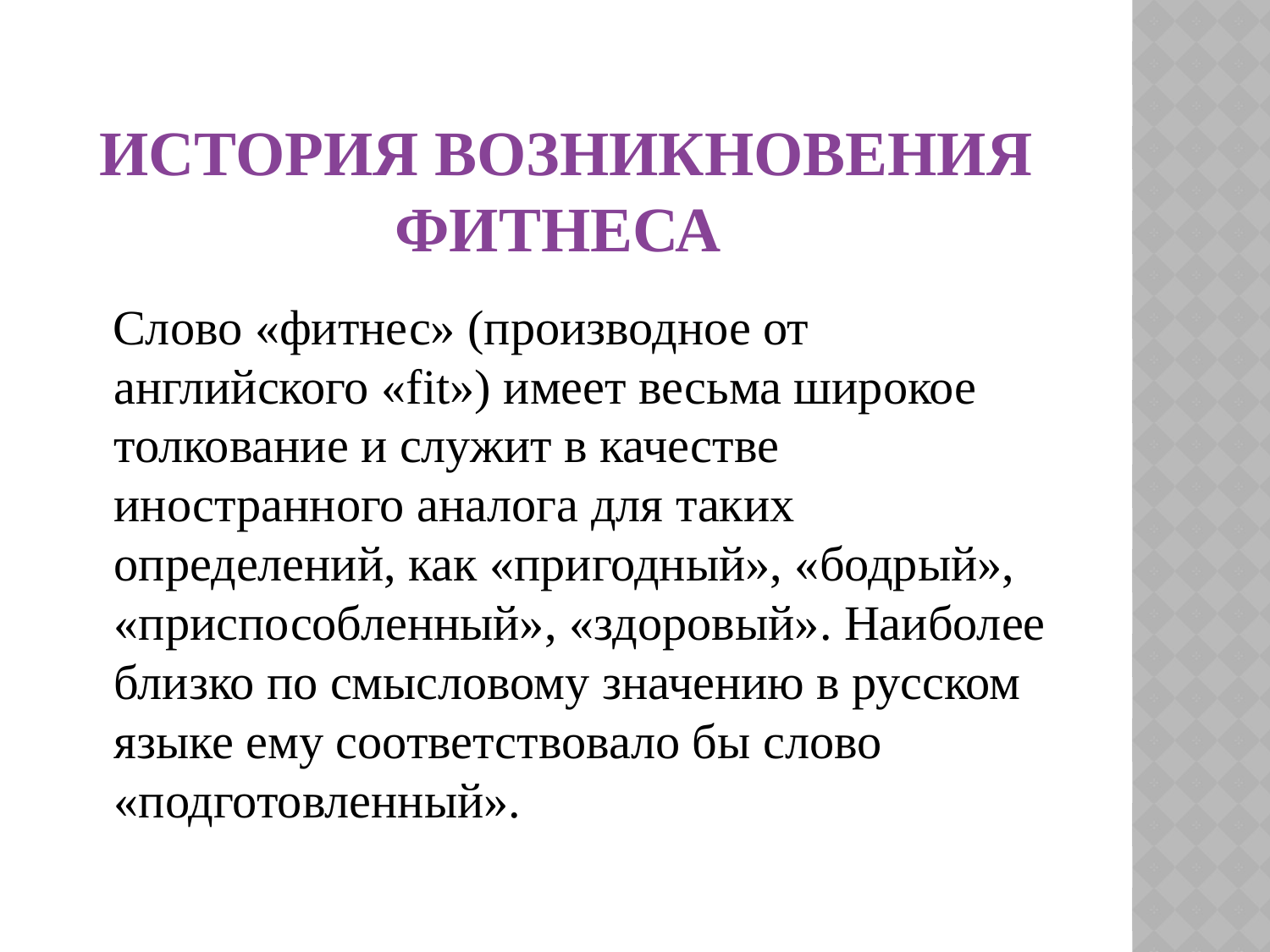

# История возникновения фитнеса

   Слово «фитнес» (производное от английского «fit») имеет весьма широкое толкование и служит в качестве иностранного аналога для таких определений, как «пригодный», «бодрый», «приспособленный», «здоровый». Наиболее близко по смысловому значению в русском языке ему соответствовало бы слово «подготовленный».